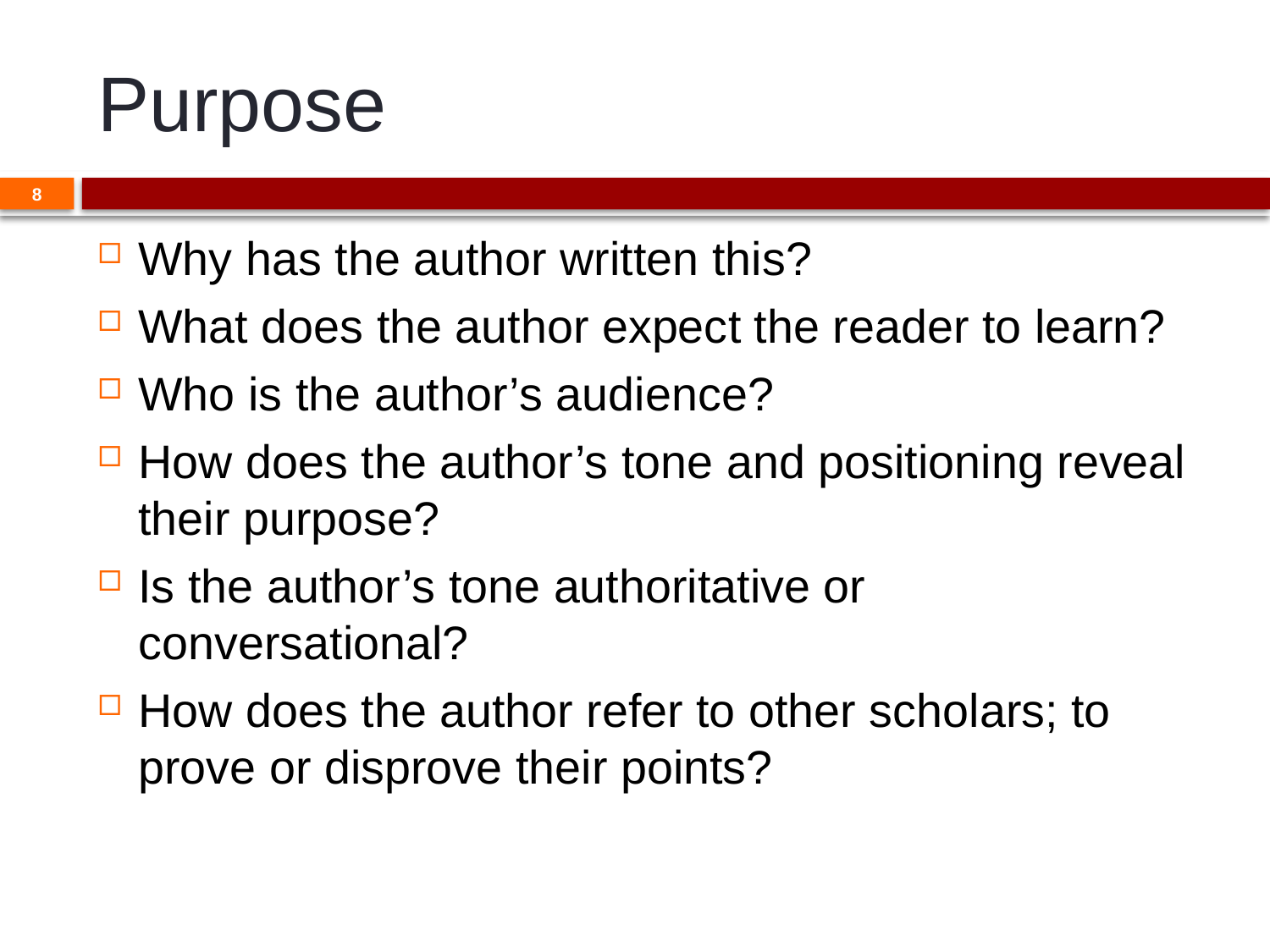

# Purpose
8
Why has the author written this?
What does the author expect the reader to learn?
Who is the author’s audience?
How does the author’s tone and positioning reveal their purpose?
Is the author’s tone authoritative or conversational?
How does the author refer to other scholars; to prove or disprove their points?